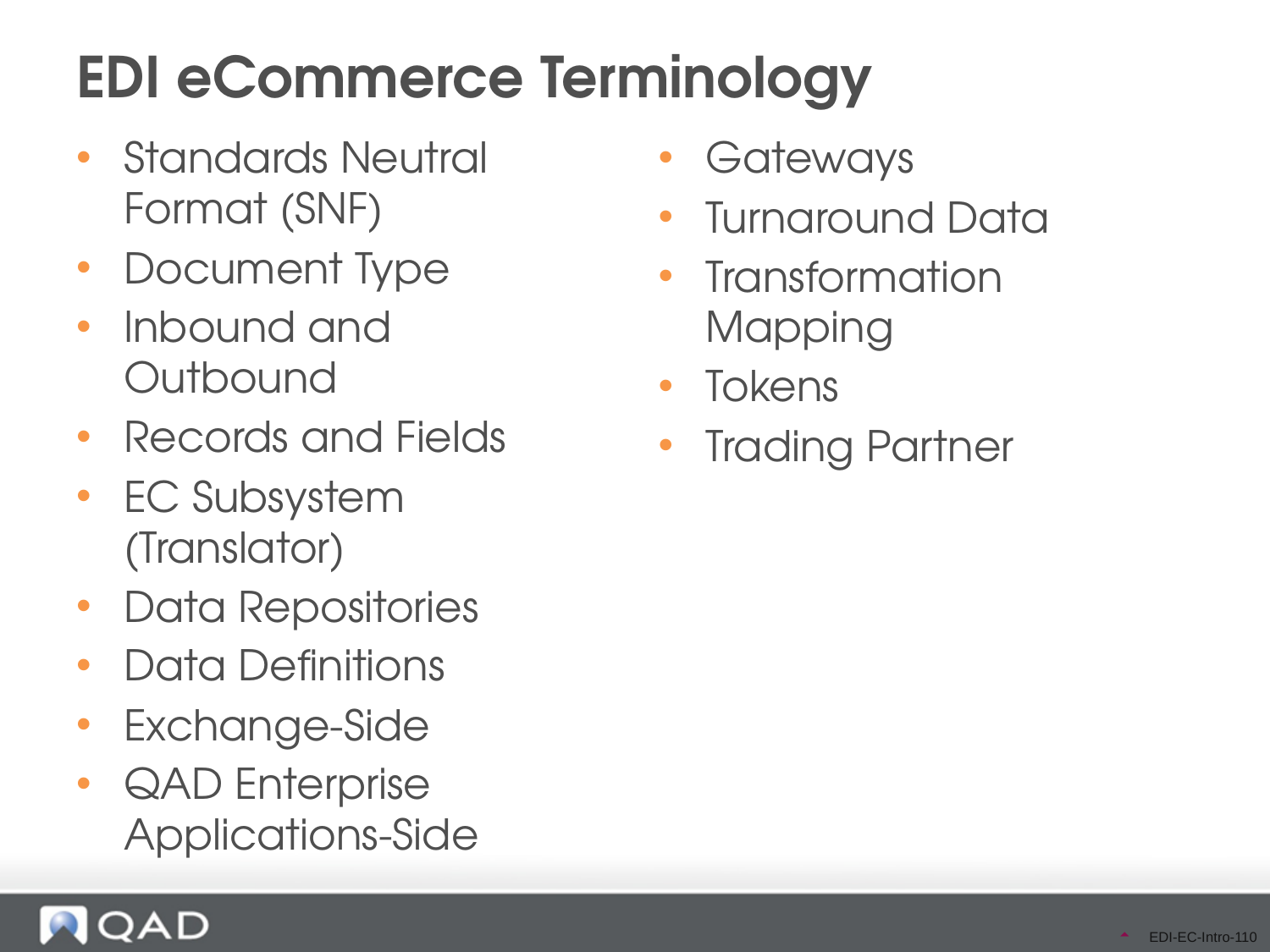

# EDI eCommerce Terminology
Standards Neutral Format (SNF)
Document Type
Inbound and Outbound
Records and Fields
EC Subsystem (Translator)
Data Repositories
Data Definitions
Exchange-Side
QAD Enterprise Applications-Side

Gateways
Turnaround Data
Transformation Mapping
Tokens
Trading Partner

EDI-EC-Intro-110